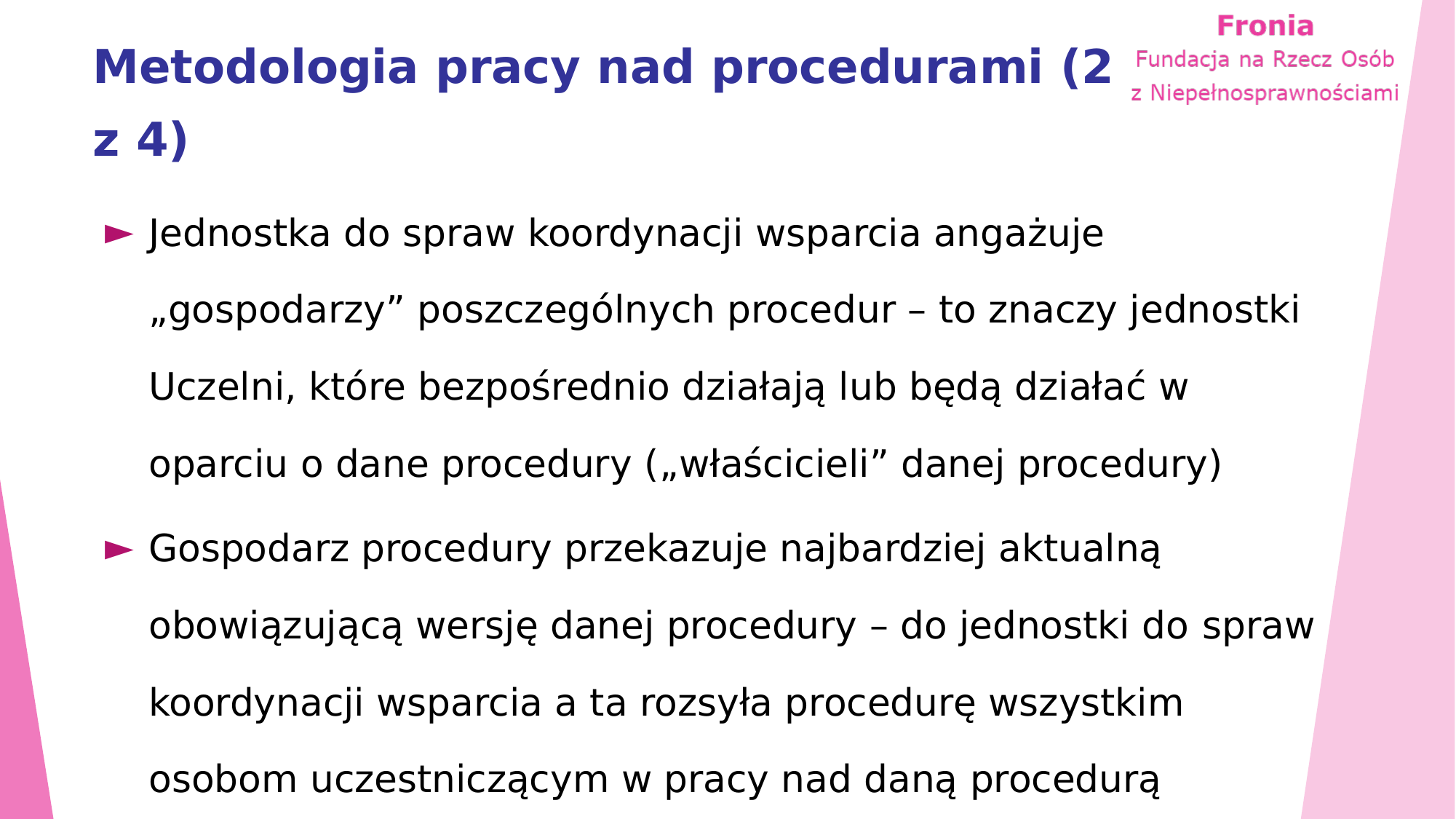

# Metodologia pracy nad procedurami (2 z 4)
Jednostka do spraw koordynacji wsparcia angażuje „gospodarzy” poszczególnych procedur – to znaczy jednostki Uczelni, które bezpośrednio działają lub będą działać w oparciu o dane procedury („właścicieli” danej procedury)
Gospodarz procedury przekazuje najbardziej aktualną obowiązującą wersję danej procedury – do jednostki do spraw koordynacji wsparcia a ta rozsyła procedurę wszystkim osobom uczestniczącym w pracy nad daną procedurą